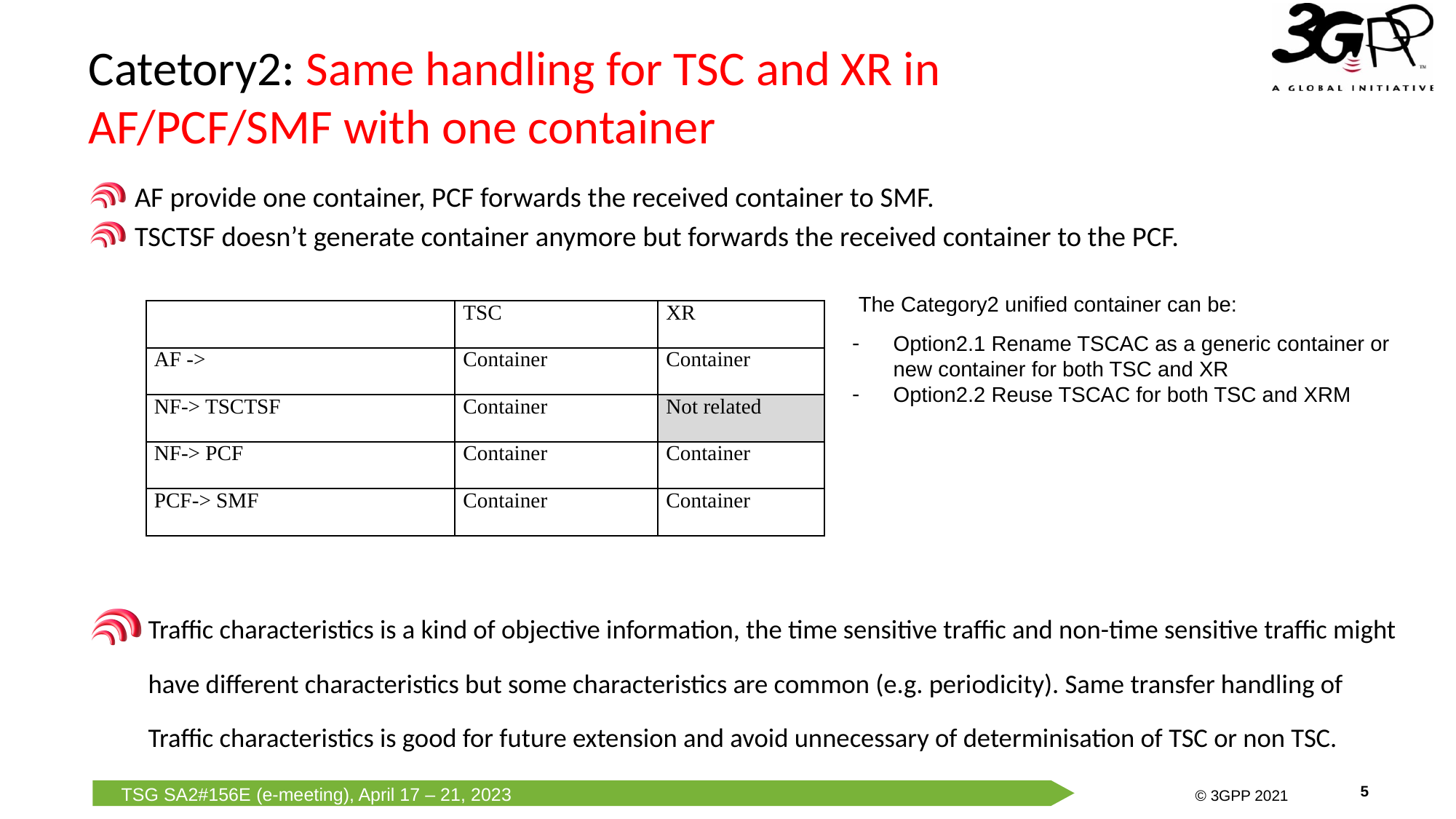

# Catetory2: Same handling for TSC and XR in AF/PCF/SMF with one container
AF provide one container, PCF forwards the received container to SMF.
TSCTSF doesn’t generate container anymore but forwards the received container to the PCF.

 The Category2 unified container can be:
Option2.1 Rename TSCAC as a generic container or new container for both TSC and XR
Option2.2 Reuse TSCAC for both TSC and XRM

|  | TSC | XR |
| --- | --- | --- |
| AF -> | Container | Container |
| NF-> TSCTSF | Container | Not related |
| NF-> PCF | Container | Container |
| PCF-> SMF | Container | Container |

Traffic characteristics is a kind of objective information, the time sensitive traffic and non-time sensitive traffic might have different characteristics but some characteristics are common (e.g. periodicity). Same transfer handling of Traffic characteristics is good for future extension and avoid unnecessary of determinisation of TSC or non TSC.